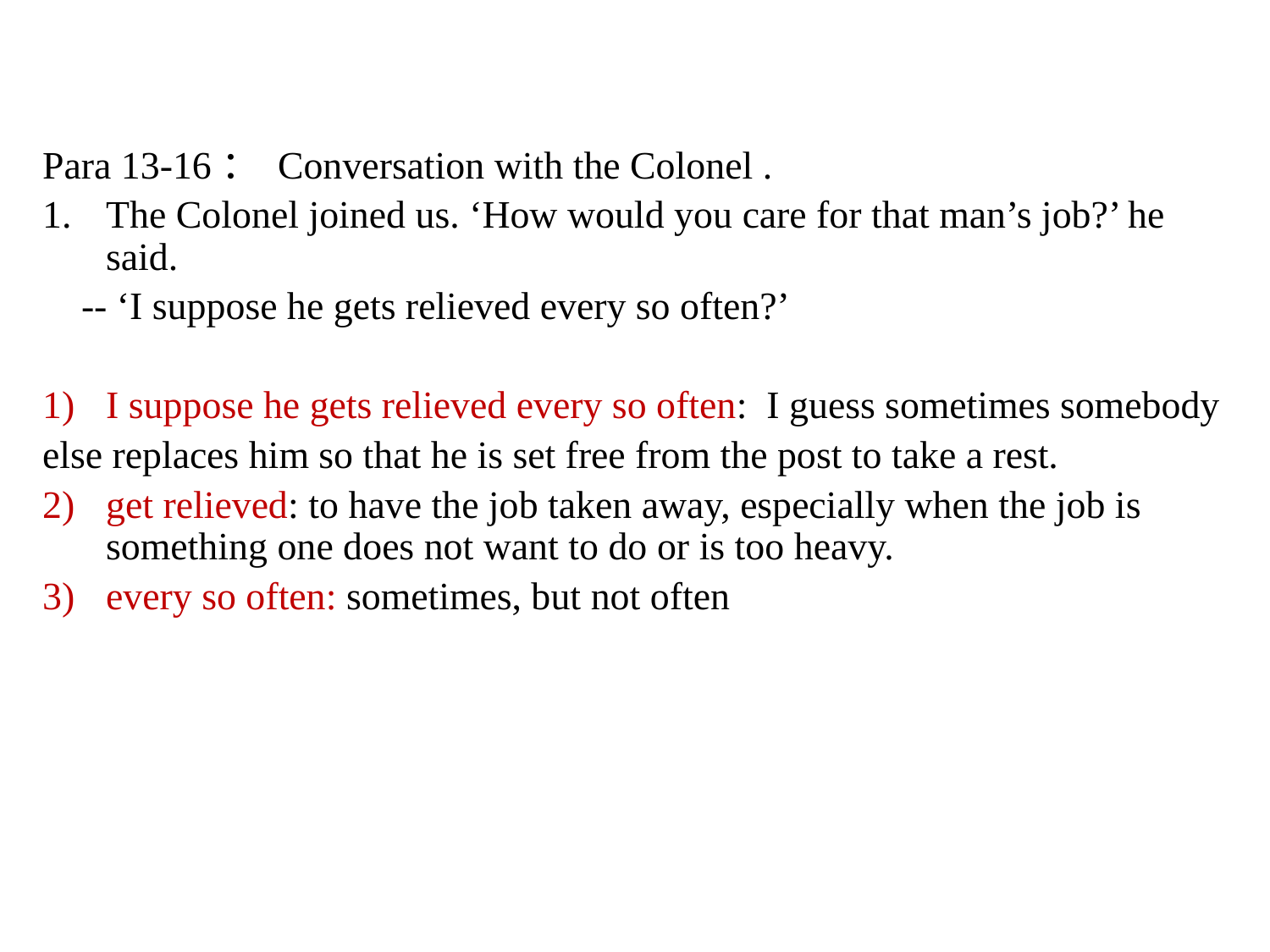

Para 13-16： Conversation with the Colonel .
The Colonel joined us. ‘How would you care for that man’s job?’ he said.
    -- ‘I suppose he gets relieved every so often?’

I suppose he gets relieved every so often:  I guess sometimes somebody
else replaces him so that he is set free from the post to take a rest.
get relieved: to have the job taken away, especially when the job is something one does not want to do or is too heavy.
every so often: sometimes, but not often